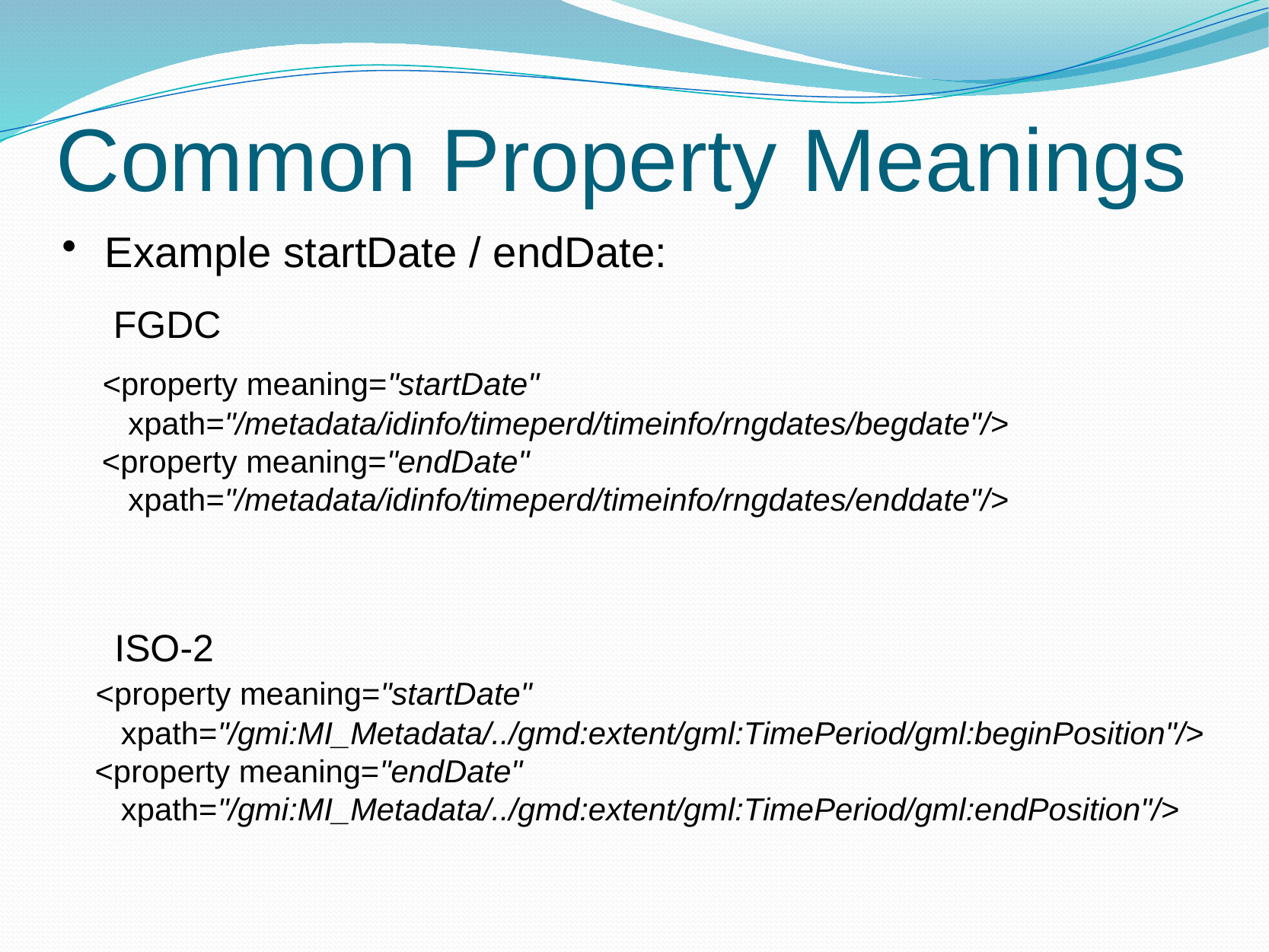

Common Property Meanings
Example startDate / endDate:

FGDC
 <property meaning="startDate"
    xpath="/metadata/idinfo/timeperd/timeinfo/rngdates/begdate"/>
 <property meaning="endDate"
    xpath="/metadata/idinfo/timeperd/timeinfo/rngdates/enddate"/>

ISO-2
 <property meaning="startDate"
    xpath="/gmi:MI_Metadata/../gmd:extent/gml:TimePeriod/gml:beginPosition"/>
 <property meaning="endDate"
    xpath="/gmi:MI_Metadata/../gmd:extent/gml:TimePeriod/gml:endPosition"/>